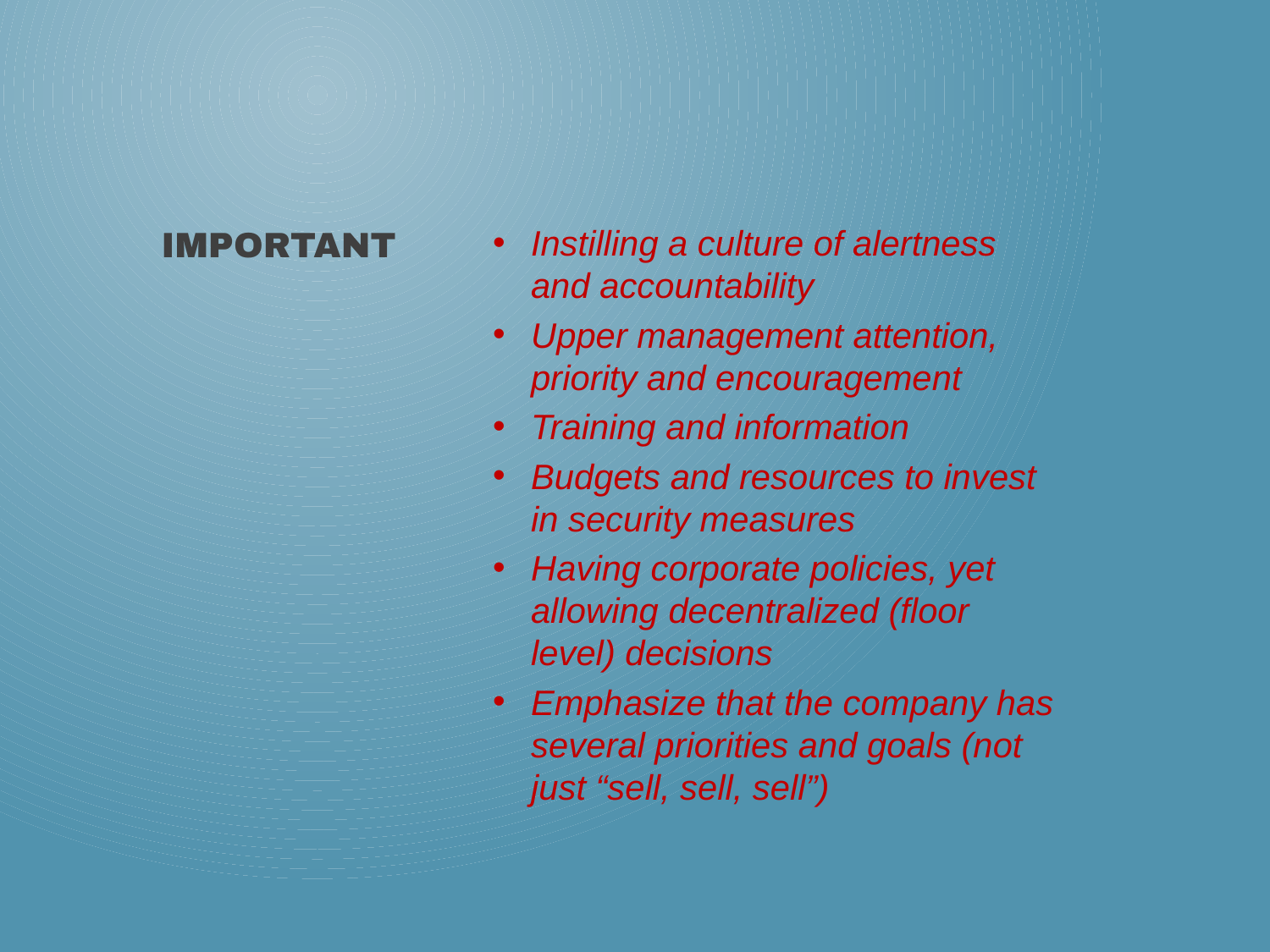

Instilling a culture of alertness and accountability
Upper management attention, priority and encouragement
Training and information
Budgets and resources to invest in security measures
Having corporate policies, yet allowing decentralized (floor level) decisions
Emphasize that the company has several priorities and goals (not just “sell, sell, sell”)
# IMPORTANT